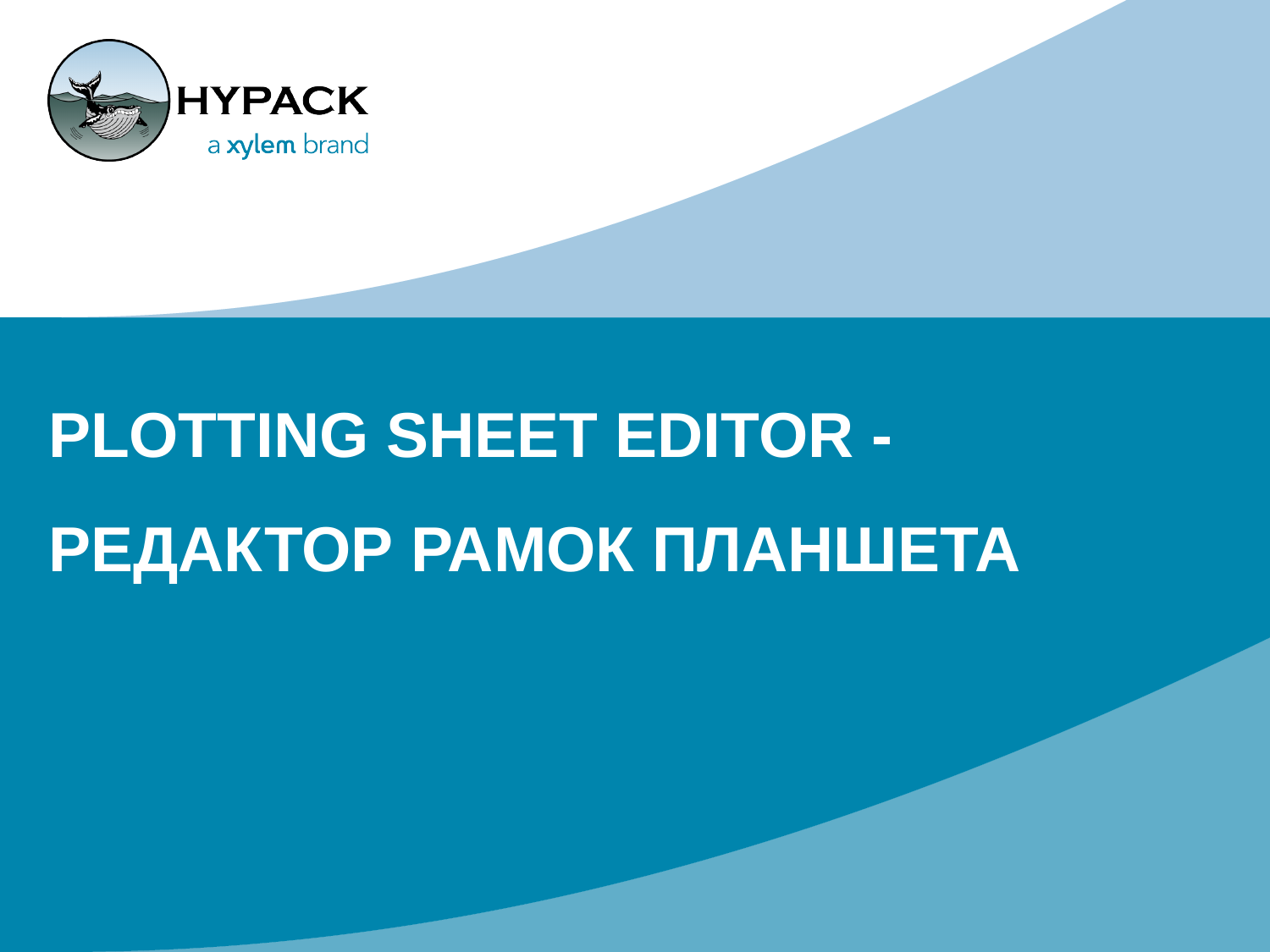

# PLOTTING SHEET EDITOR - РЕДАКТОР РАМОК ПЛАНШЕТА